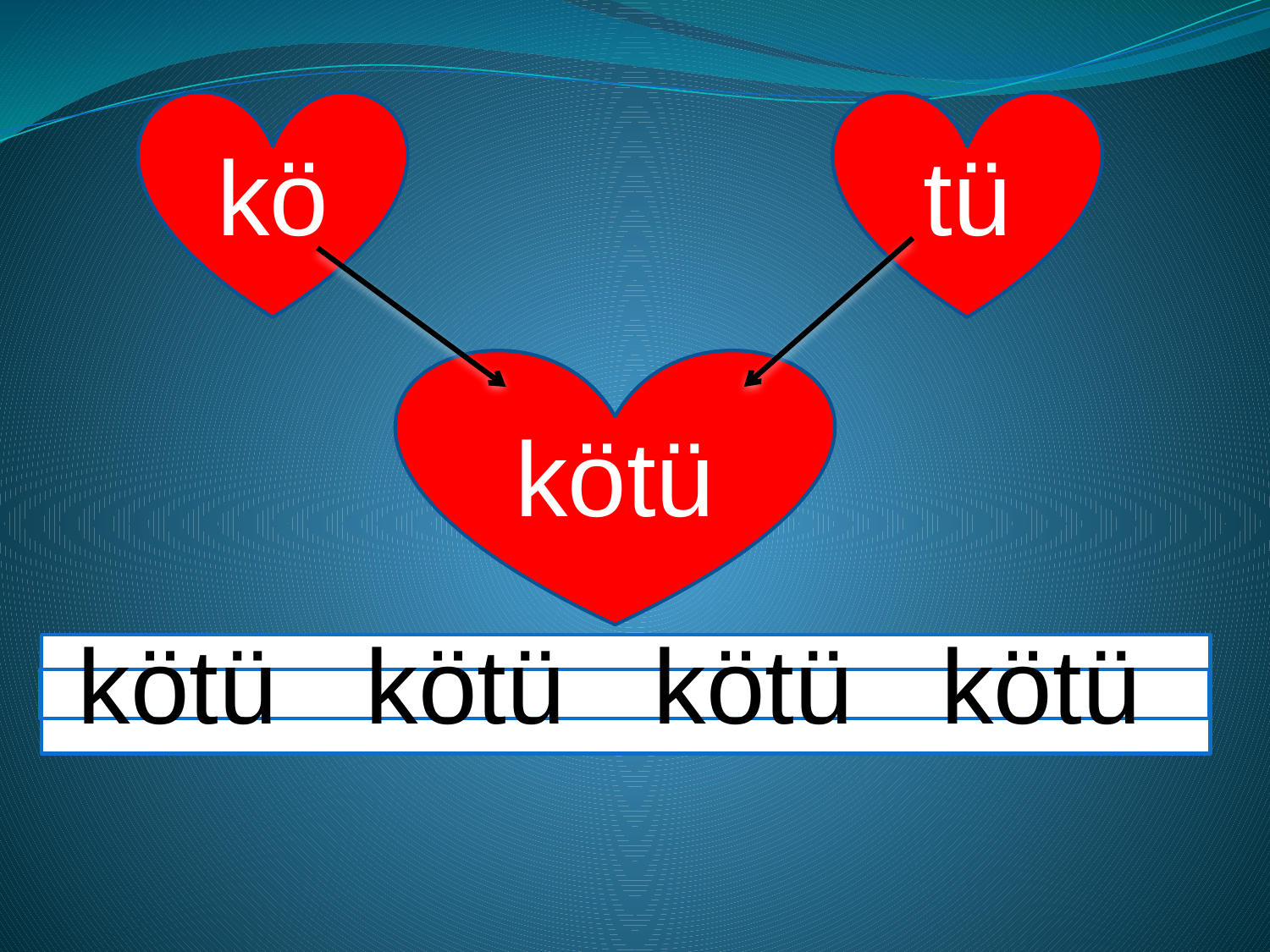

kö
tü

kötü

  kötü   kötü   kötü   kötü